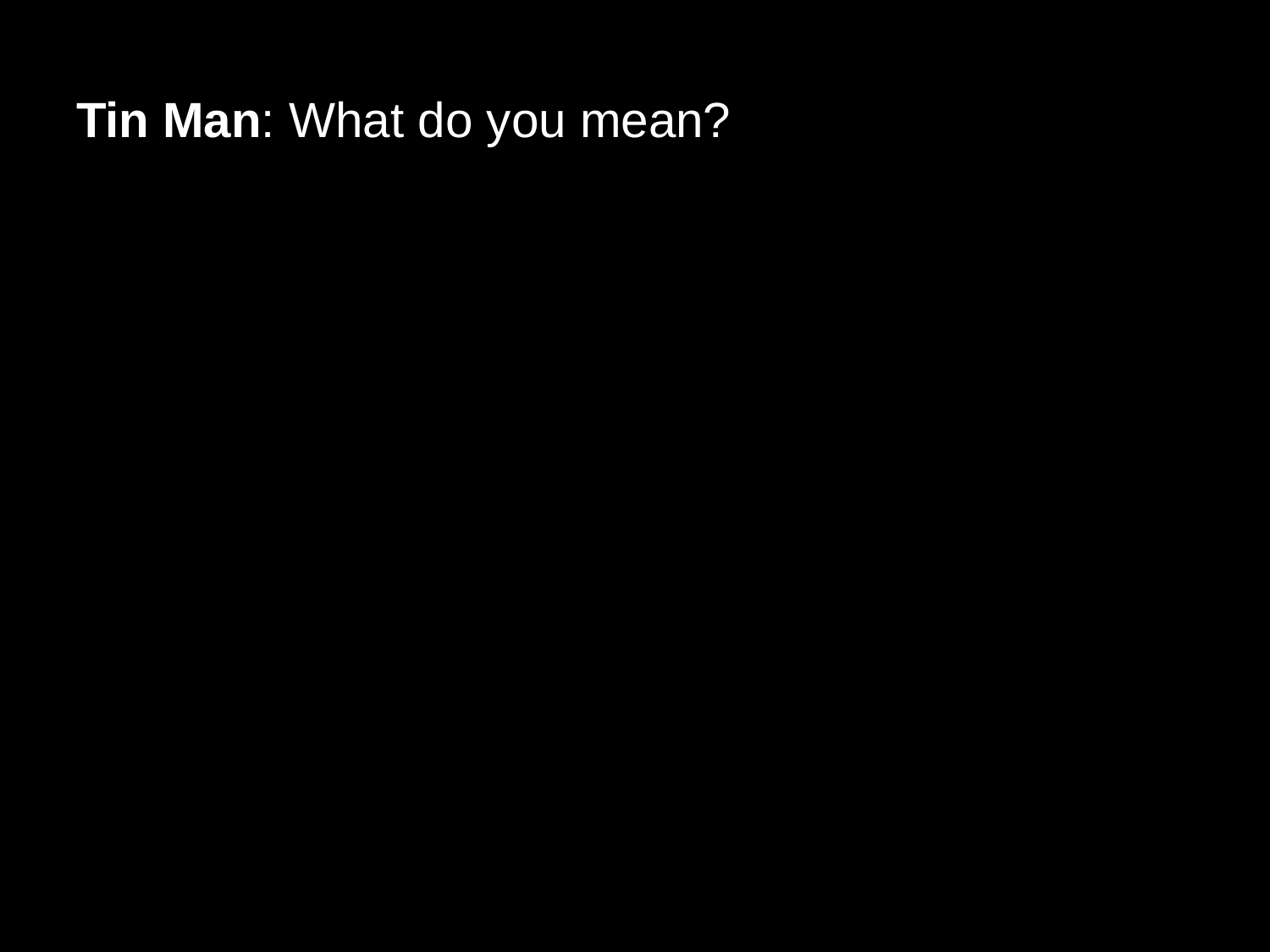

# Tin Man: What do you mean?